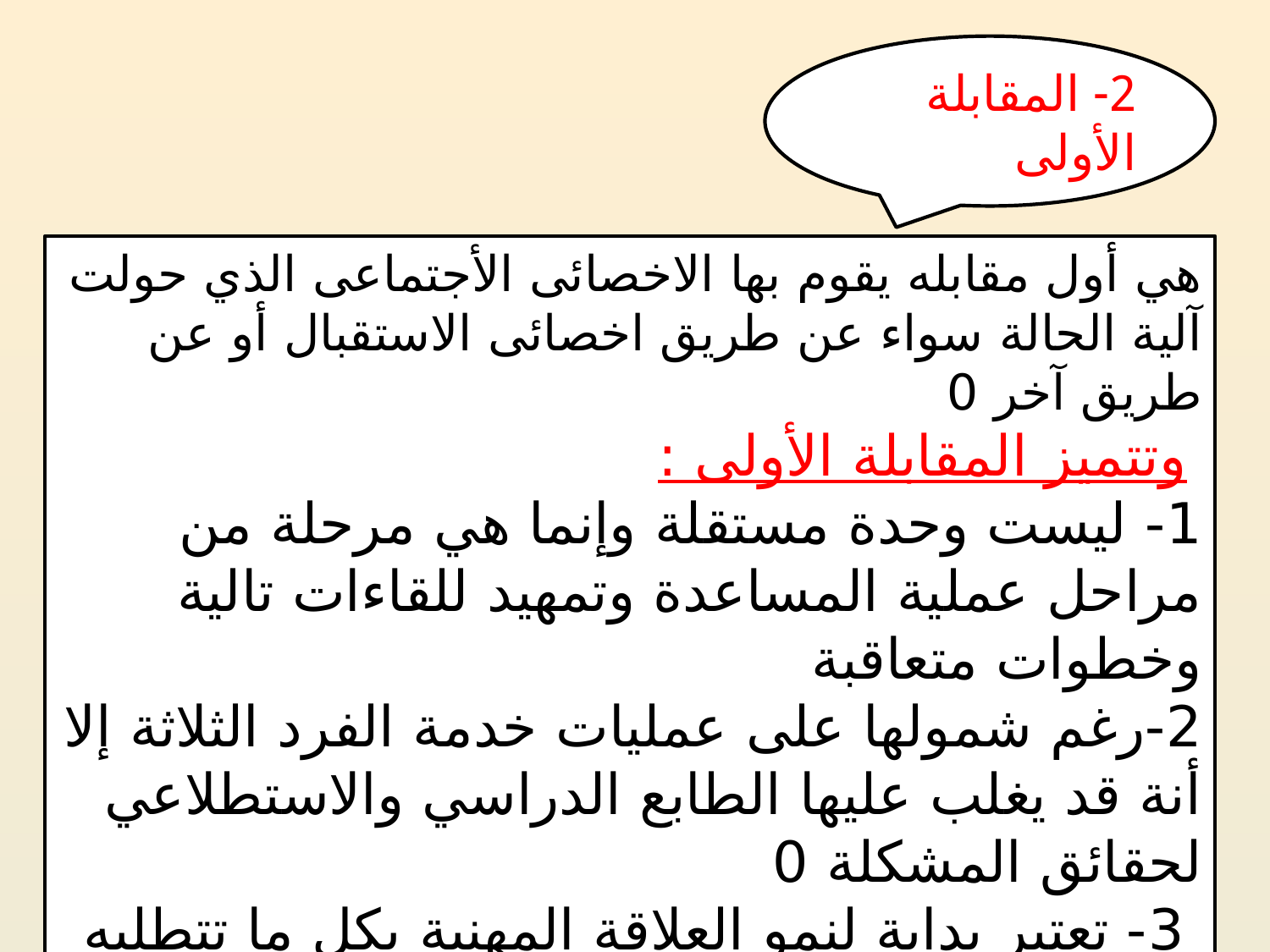

2- المقابلة الأولى
هي أول مقابله يقوم بها الاخصائى الأجتماعى الذي حولت آلية الحالة سواء عن طريق اخصائى الاستقبال أو عن طريق آخر 0
 وتتميز المقابلة الأولى :
1- ليست وحدة مستقلة وإنما هي مرحلة من مراحل عملية المساعدة وتمهيد للقاءات تالية وخطوات متعاقبة
2-رغم شمولها على عمليات خدمة الفرد الثلاثة إلا أنة قد يغلب عليها الطابع الدراسي والاستطلاعي لحقائق المشكلة 0
 3- تعتبر بداية لنمو العلاقة المهنية بكل ما تتطلبه من عمق وايجابية